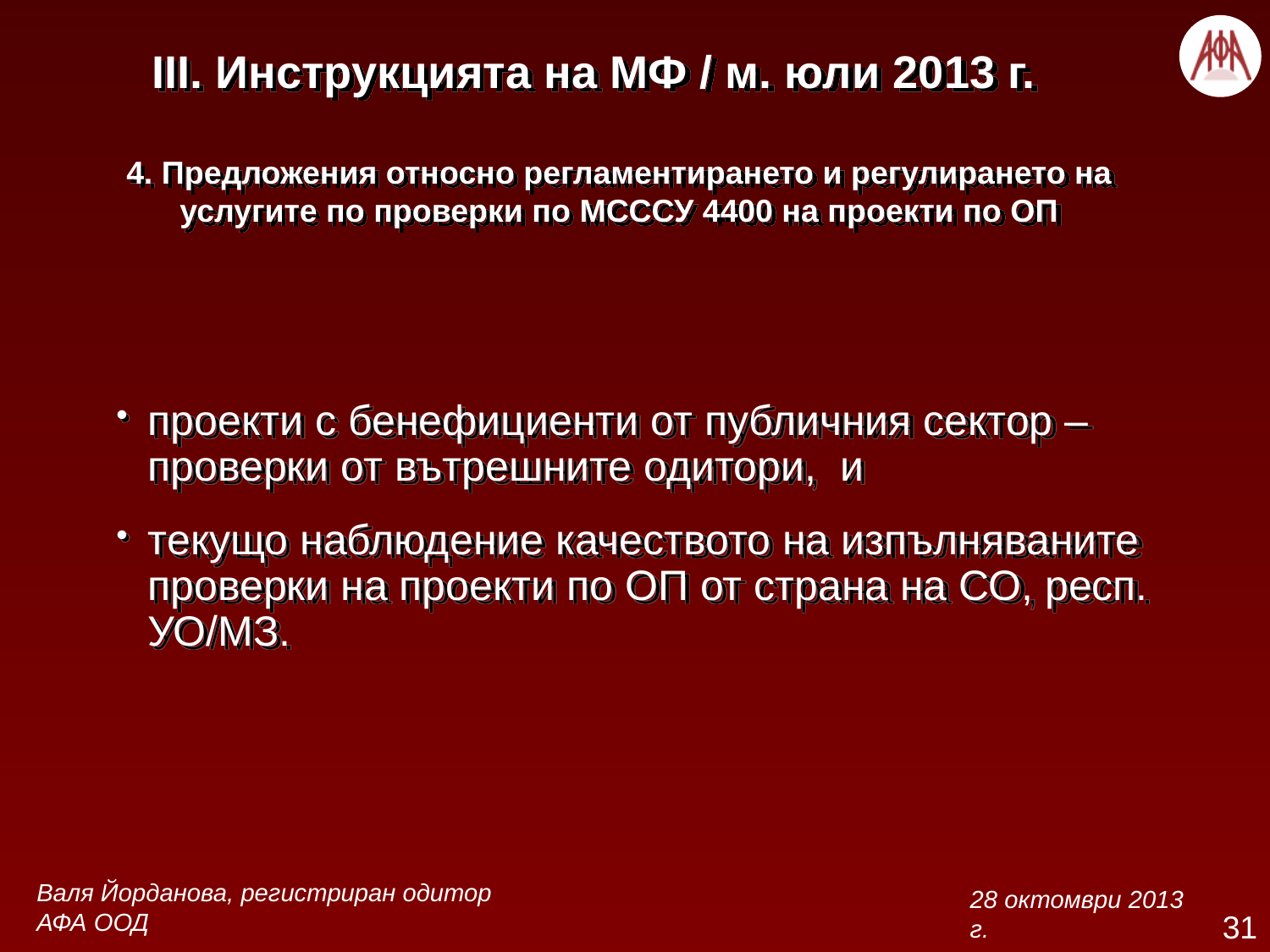

# III. Инструкцията на МФ / м. юли 2013 г. 4. Предложения относно регламентирането и регулирането на услугите по проверки по МСССУ 4400 на проекти по ОП
проекти с бенефициенти от публичния сектор – проверки от вътрешните одитори,  и
текущо наблюдение качеството на изпълняваните проверки на проекти по ОП от страна на СО, респ. УО/МЗ.